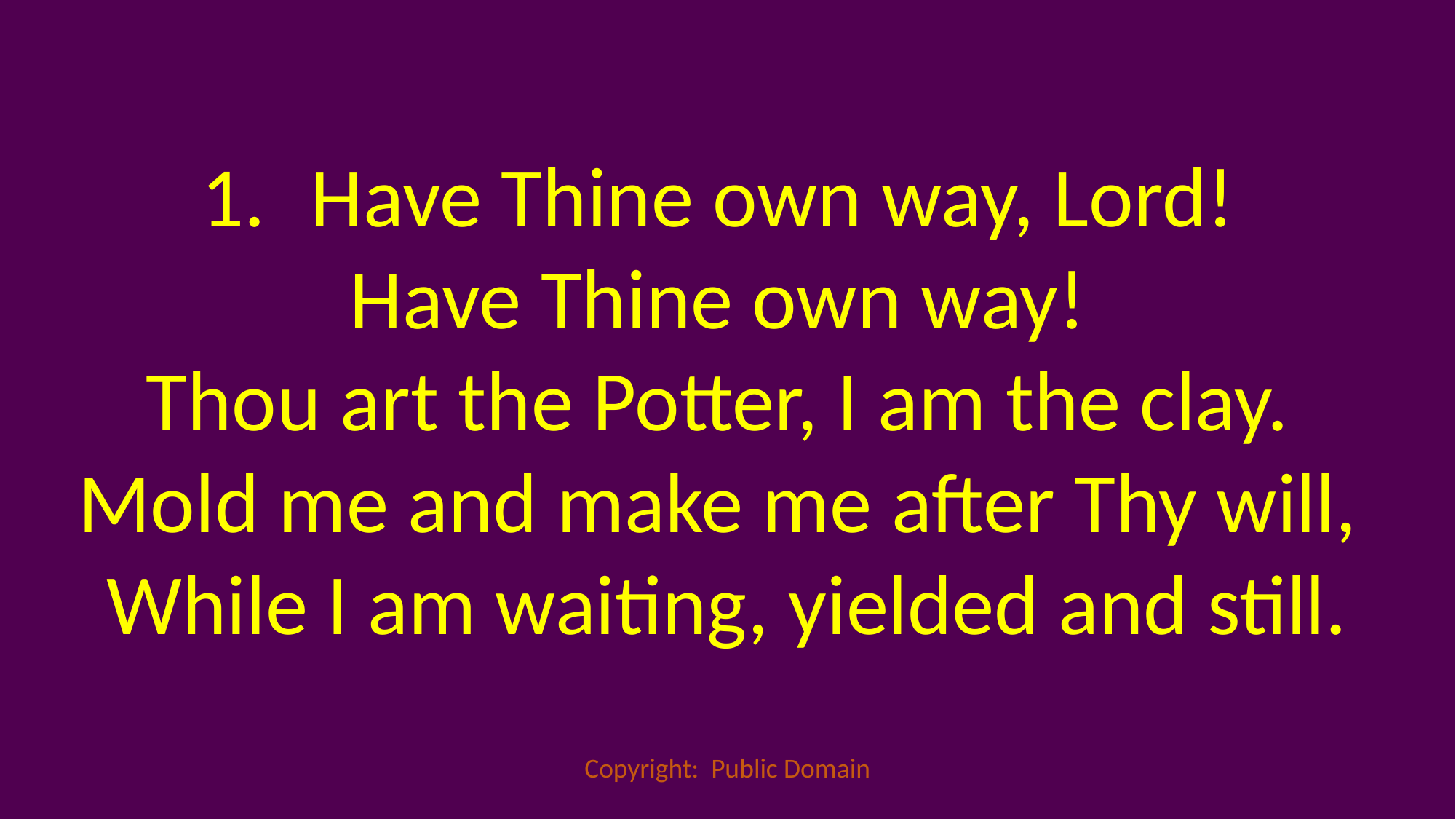

1. 	Have Thine own way, Lord!
Have Thine own way!
Thou art the Potter, I am the clay.
Mold me and make me after Thy will,
While I am waiting, yielded and still.
Copyright:  Public Domain